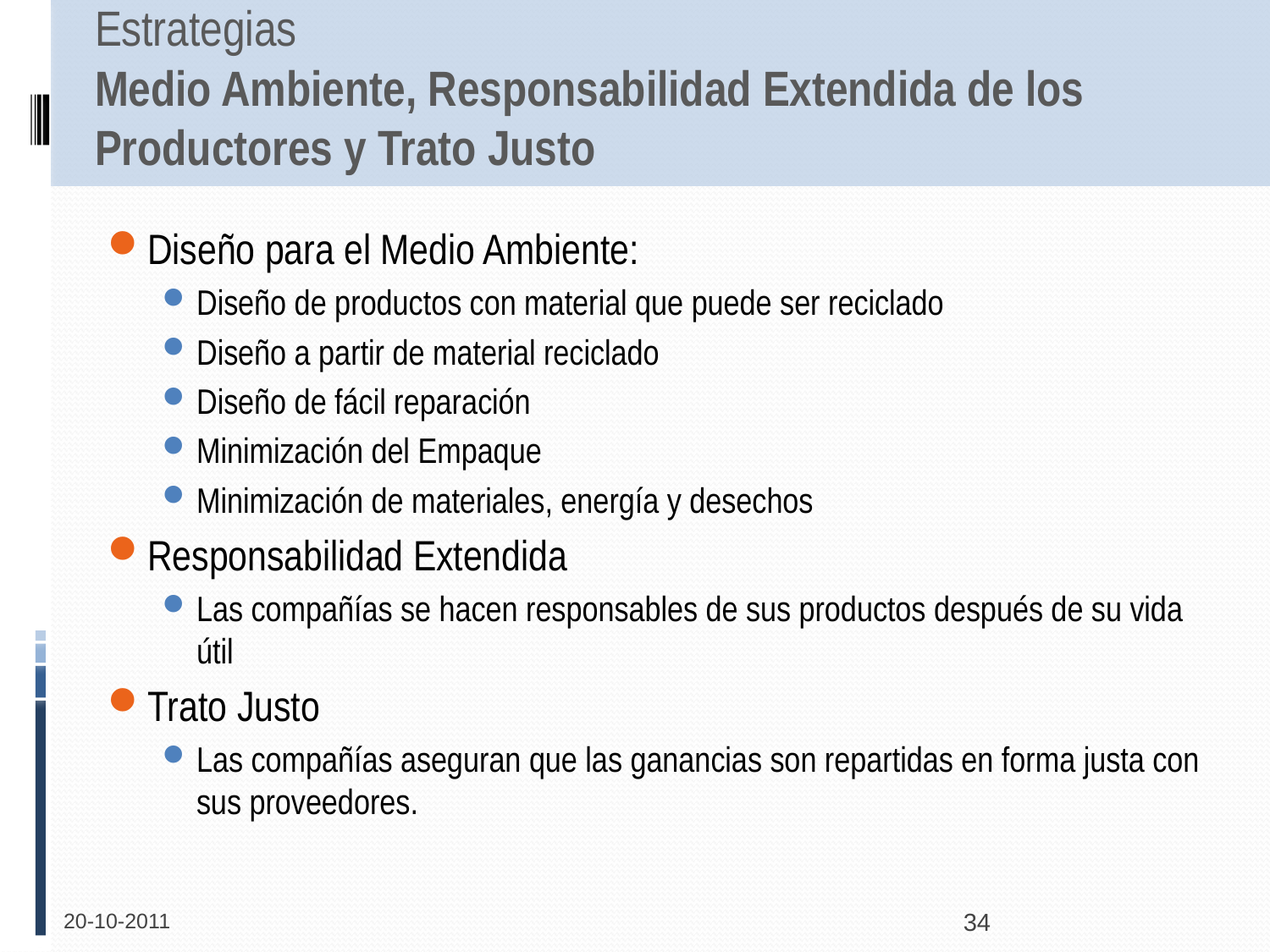

# Estrategias Medio Ambiente, Responsabilidad Extendida de los Productores y Trato Justo
Diseño para el Medio Ambiente:
Diseño de productos con material que puede ser reciclado
Diseño a partir de material reciclado
Diseño de fácil reparación
Minimización del Empaque
Minimización de materiales, energía y desechos
Responsabilidad Extendida
Las compañías se hacen responsables de sus productos después de su vida útil
Trato Justo
Las compañías aseguran que las ganancias son repartidas en forma justa con sus proveedores.
20-10-2011
34